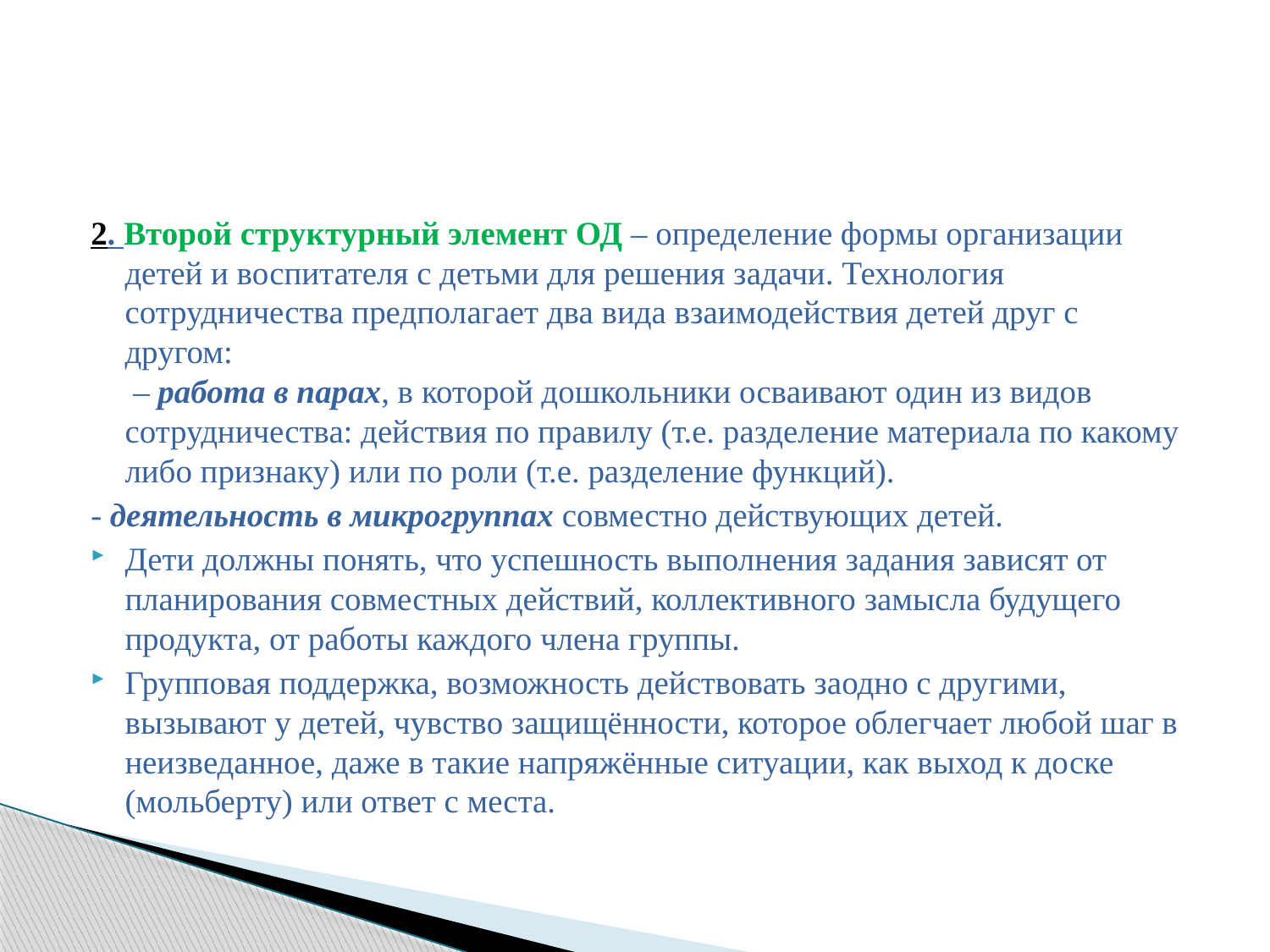

2. Второй структурный элемент ОД – определение формы организации детей и воспитателя с детьми для решения задачи. Технология сотрудничества предполагает два вида взаимодействия детей друг с другом:
 – работа в парах, в которой дошкольники осваивают один из видов сотрудничества: действия по правилу (т.е. разделение материала по какому либо признаку) или по роли (т.е. разделение функций).
- деятельность в микрогруппах совместно действующих детей.
Дети должны понять, что успешность выполнения задания зависят от планирования совместных действий, коллективного замысла будущего продукта, от работы каждого члена группы.
Групповая поддержка, возможность действовать заодно с другими, вызывают у детей, чувство защищённости, которое облегчает любой шаг в неизведанное, даже в такие напряжённые ситуации, как выход к доске (мольберту) или ответ с места.